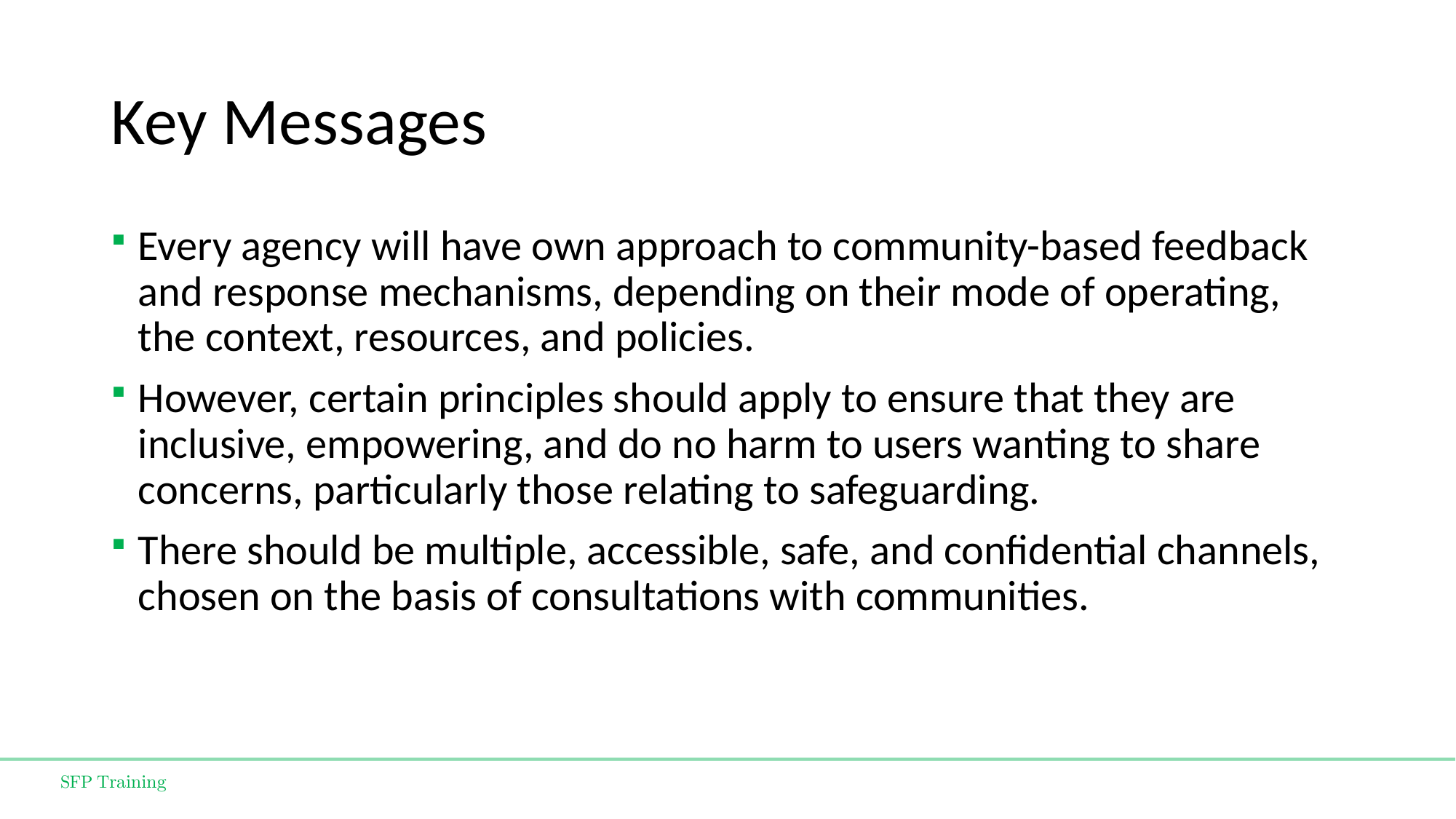

# Key Messages
Every agency will have own approach to community-based feedback and response mechanisms, depending on their mode of operating, the context, resources, and policies.
However, certain principles should apply to ensure that they are inclusive, empowering, and do no harm to users wanting to share concerns, particularly those relating to safeguarding.
There should be multiple, accessible, safe, and confidential channels, chosen on the basis of consultations with communities.
SFP Training